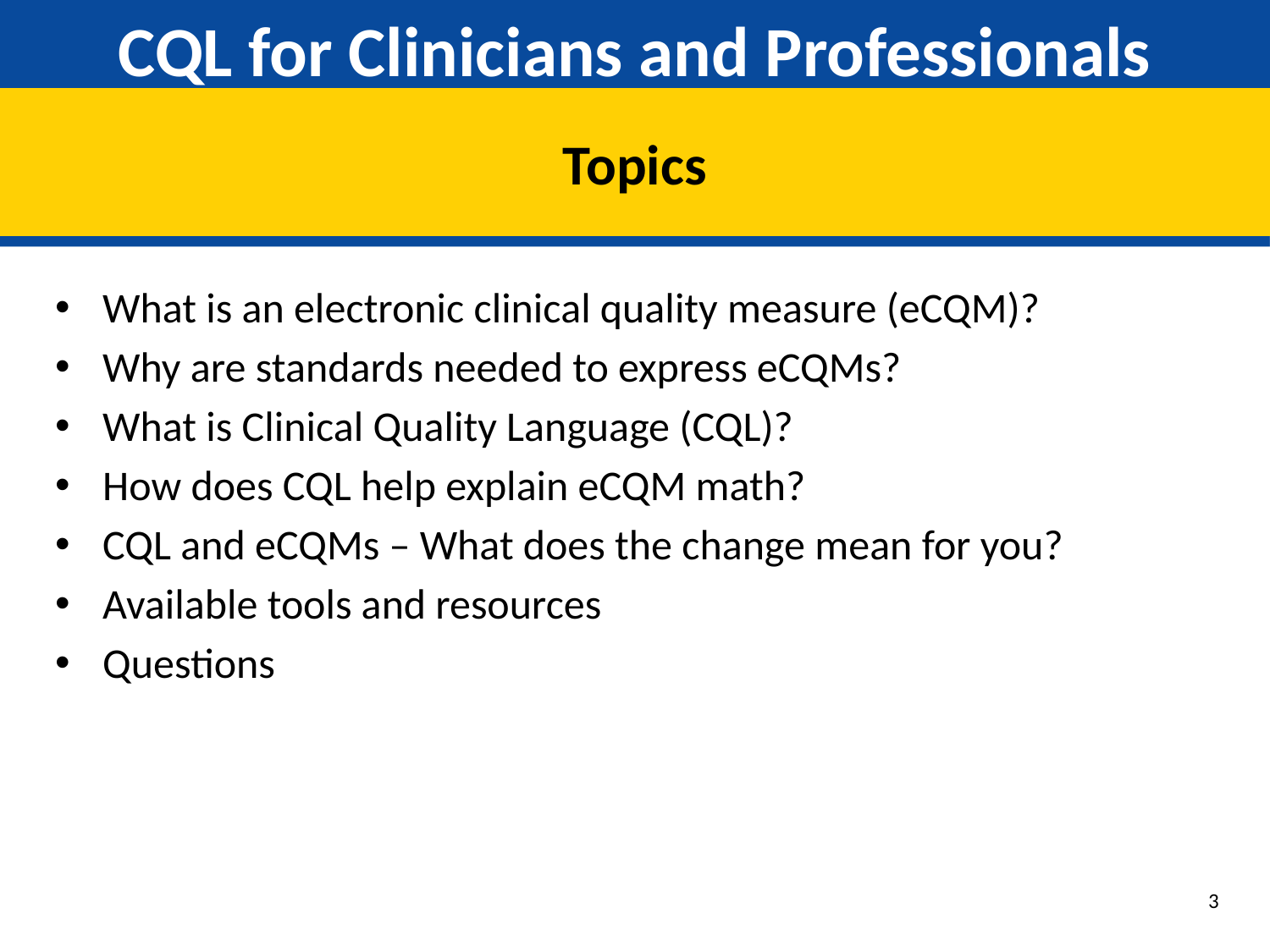

# CQL for Clinicians and Professionals
Topics
What is an electronic clinical quality measure (eCQM)?
Why are standards needed to express eCQMs?
What is Clinical Quality Language (CQL)?
How does CQL help explain eCQM math?
CQL and eCQMs – What does the change mean for you?
Available tools and resources
Questions